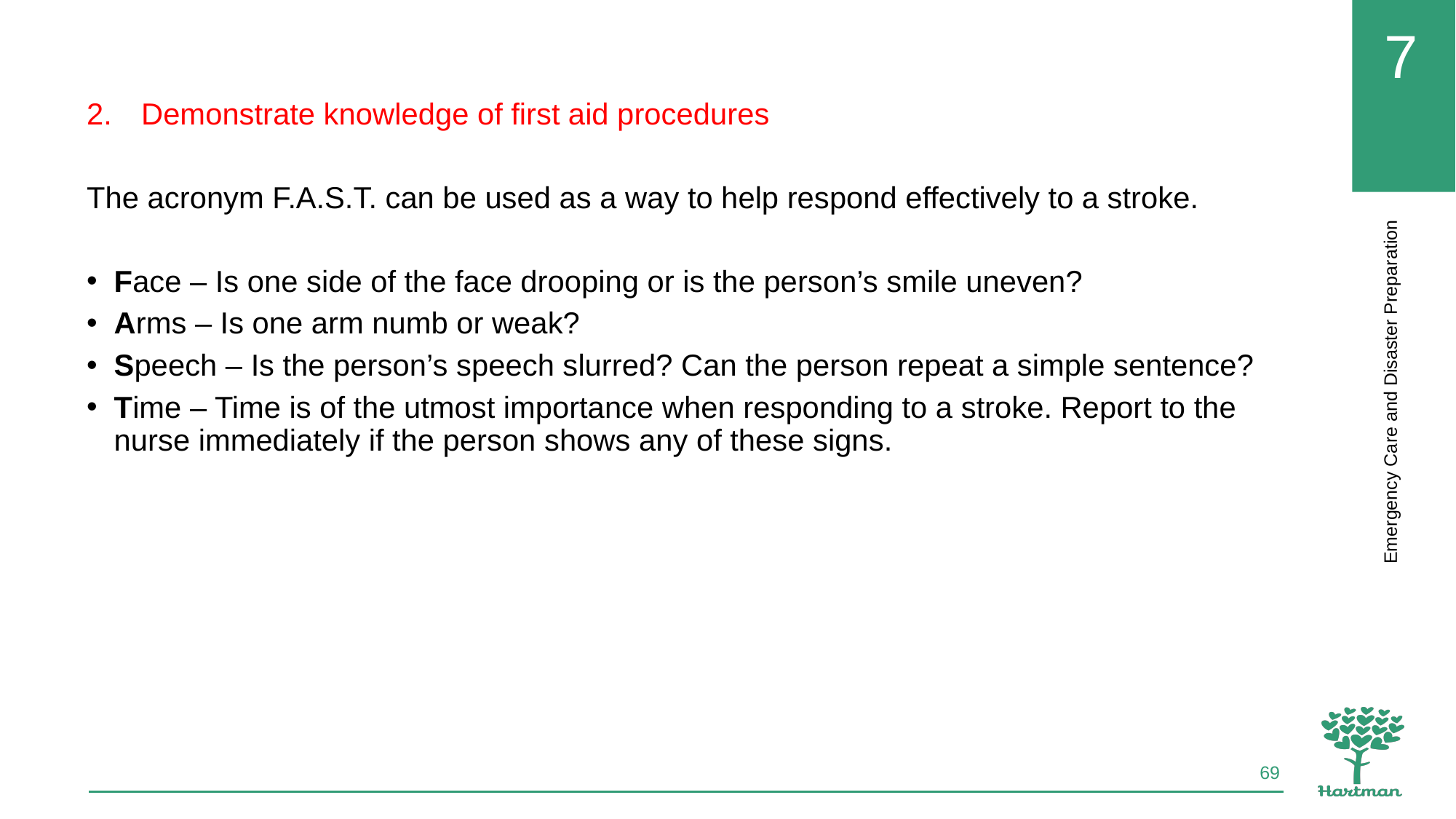

Demonstrate knowledge of first aid procedures

The acronym F.A.S.T. can be used as a way to help respond effectively to a stroke.

Face – Is one side of the face drooping or is the person’s smile uneven?
Arms – Is one arm numb or weak?
Speech – Is the person’s speech slurred? Can the person repeat a simple sentence?
Time – Time is of the utmost importance when responding to a stroke. Report to the nurse immediately if the person shows any of these signs.

69